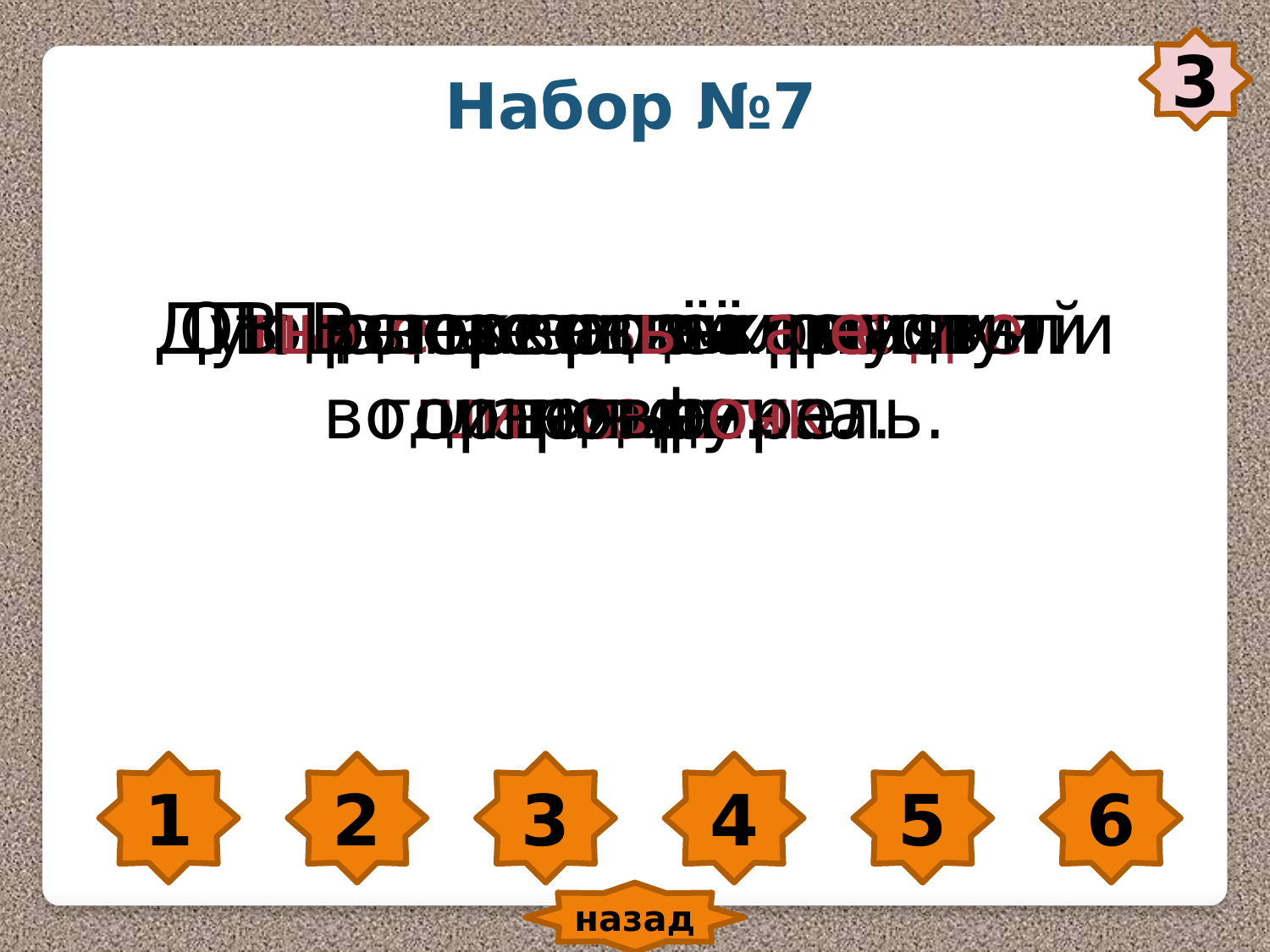

3
Набор №7
Под деревьями растут ландыши.
От цветов идёт сладкий аромат.
Душистые розы расцвели в саду.
Вьюнок заплёл кусты шиповника.
Прыгает по камням горная речка.
В верховьях реки водится форель.
1
2
3
4
5
6
назад